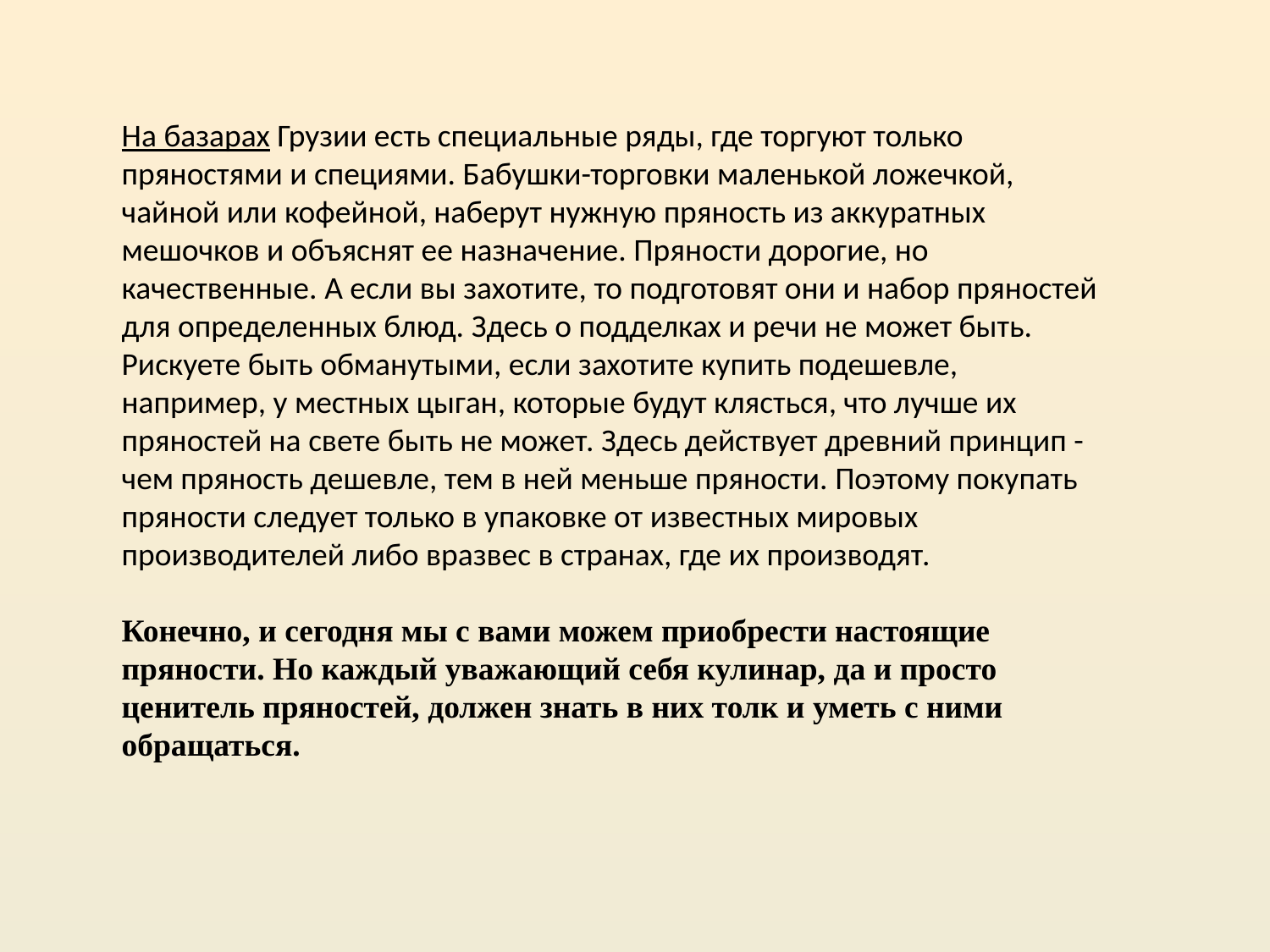

На базарах Грузии есть специальные ряды, где торгуют только пряностями и специями. Бабушки-торговки маленькой ложечкой, чайной или кофейной, наберут нужную пряность из аккуратных мешочков и объяснят ее назначение. Пряности дорогие, но качественные. А если вы захотите, то подготовят они и набор пряностей для определенных блюд. Здесь о подделках и речи не может быть. Рискуете быть обманутыми, если захотите купить подешевле, например, у местных цыган, которые будут клясться, что лучше их пряностей на свете быть не может. Здесь действует древний принцип - чем пряность дешевле, тем в ней меньше пряности. Поэтому покупать пряности следует только в упаковке от известных мировых производителей либо вразвес в странах, где их производят.
Конечно, и сегодня мы с вами можем приобрести настоящие пряности. Но каждый уважающий себя кулинар, да и просто ценитель пряностей, должен знать в них толк и уметь с ними обращаться.